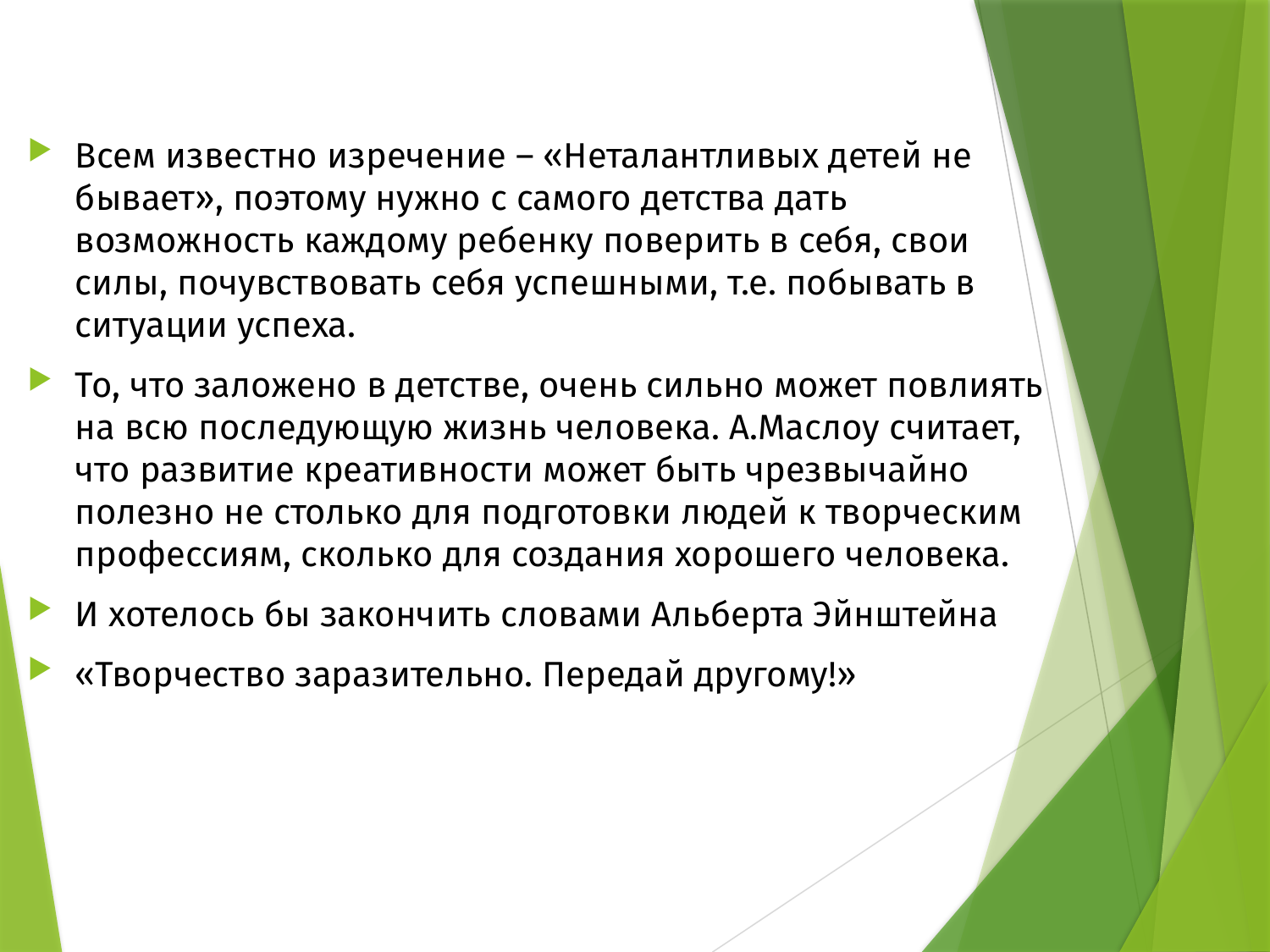

Всем известно изречение – «Неталантливых детей не бывает», поэтому нужно с самого детства дать возможность каждому ребенку поверить в себя, свои силы, почувствовать себя успешными, т.е. побывать в ситуации успеха.
То, что заложено в детстве, очень сильно может повлиять на всю последующую жизнь человека. А.Маслоу считает, что развитие креативности может быть чрезвычайно полезно не столько для подготовки людей к творческим профессиям, сколько для создания хорошего человека.
И хотелось бы закончить словами Альберта Эйнштейна
«Творчество заразительно. Передай другому!»